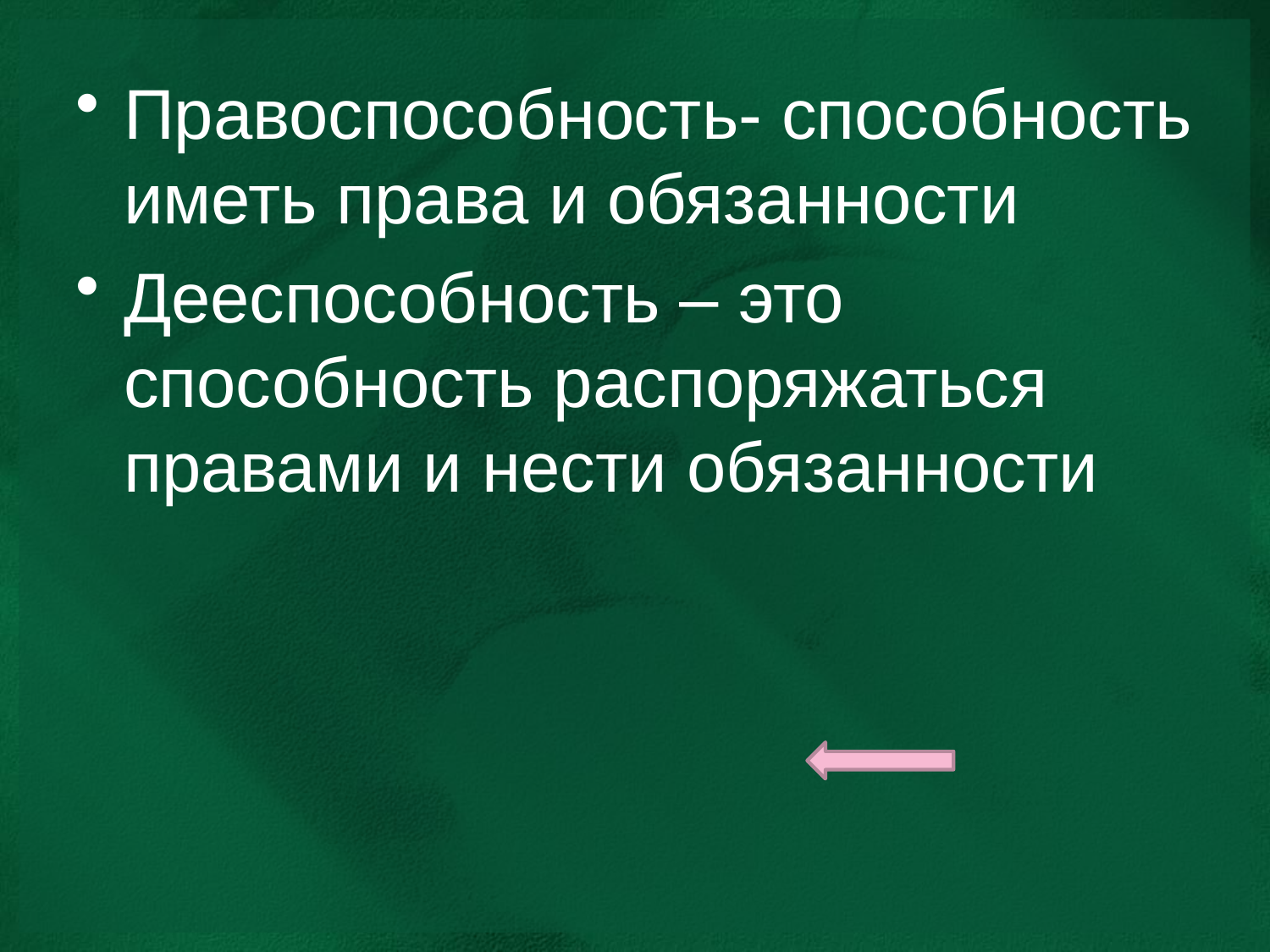

Правоспособность- способность иметь права и обязанности
Дееспособность – это способность распоряжаться правами и нести обязанности